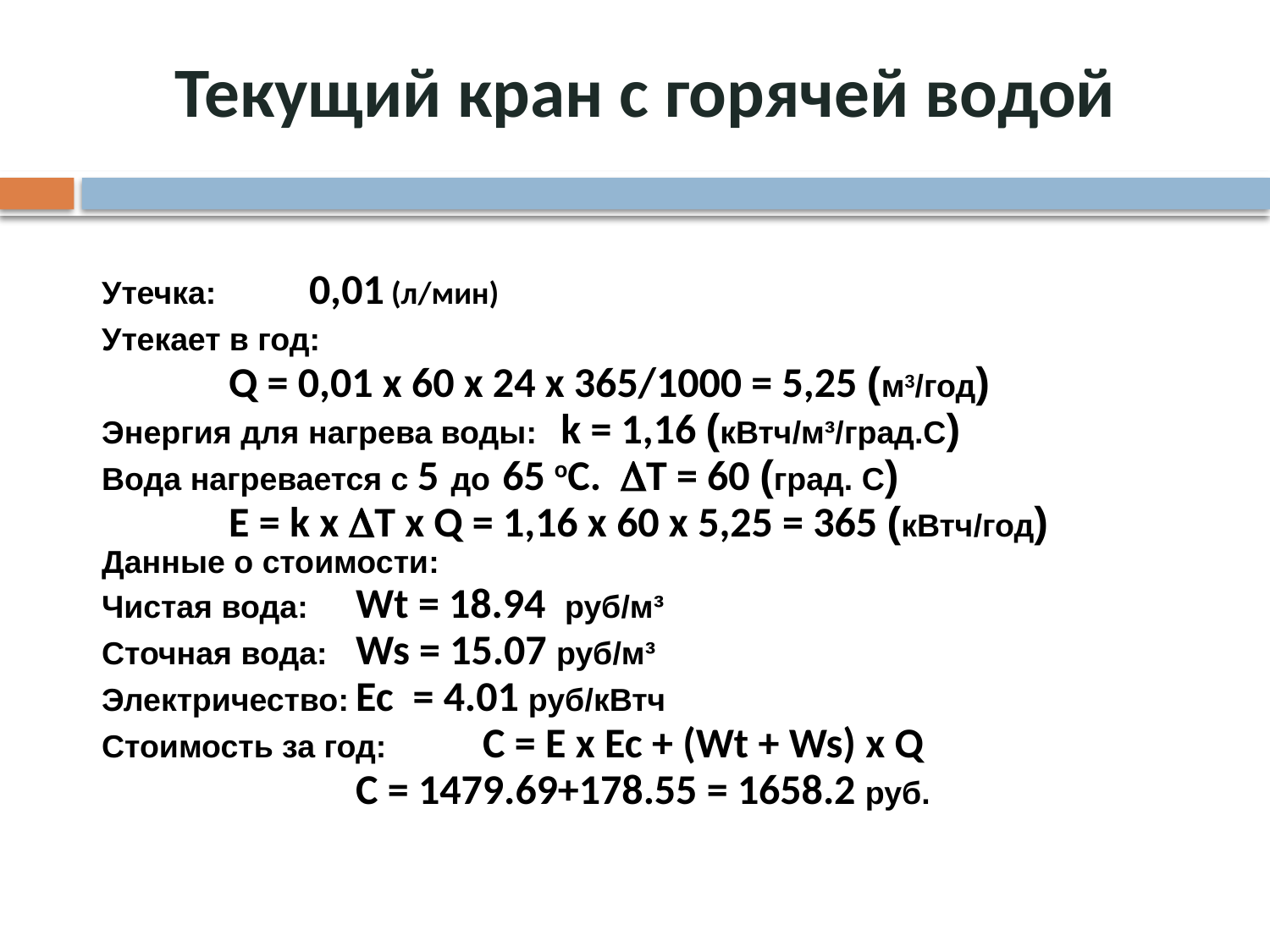

# Текущий кран с горячей водой
Утечка:        0,01 (л/мин)
Утекает в год:
	Q = 0,01 x 60 x 24 x 365/1000 = 5,25 (м3/год)
Энергия для нагрева воды:  k = 1,16 (кВтч/м³/град.C)
Вода нагревается с 5 до 65 oC.  ΔT = 60 (град. C)
	E = k x ΔT x Q = 1,16 x 60 x 5,25 = 365 (кВтч/год)
Данные о стоимости:
Чистая вода:	Wt = 18.94  руб/м³
Сточная вода:	Ws = 15.07 руб/м³
Электричество:	Ec  = 4.01 руб/кВтч
Стоимость за год:	C = E x Ec + (Wt + Ws) x Q
                    	С = 1479.69+178.55 = 1658.2 руб.